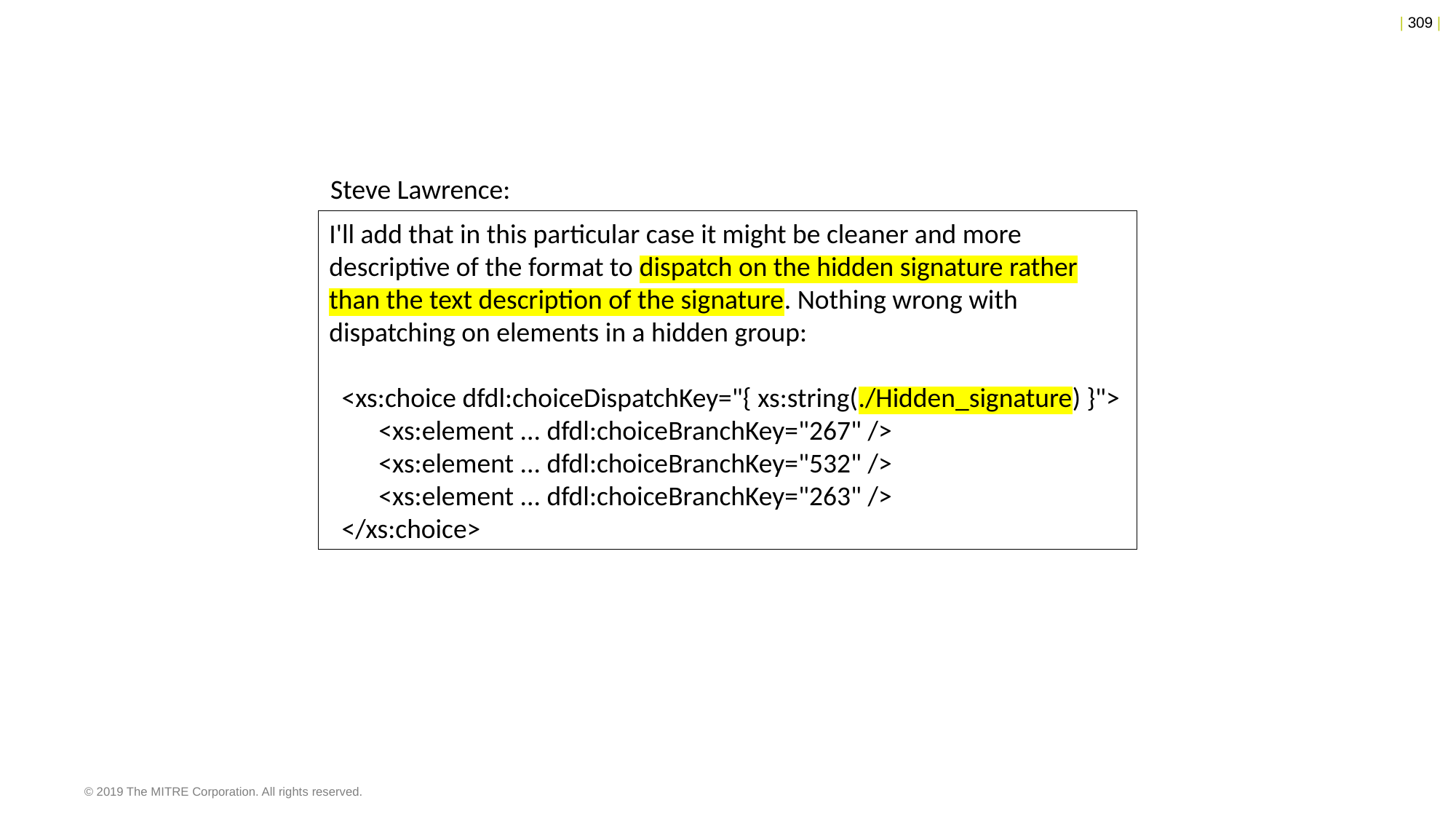

Steve Lawrence:
I'll add that in this particular case it might be cleaner and more descriptive of the format to dispatch on the hidden signature rather than the text description of the signature. Nothing wrong with dispatching on elements in a hidden group:

  <xs:choice dfdl:choiceDispatchKey="{ xs:string(./Hidden_signature) }">
        <xs:element ... dfdl:choiceBranchKey="267" />
        <xs:element ... dfdl:choiceBranchKey="532" />
        <xs:element ... dfdl:choiceBranchKey="263" />
  </xs:choice>
© 2019 The MITRE Corporation. All rights reserved.